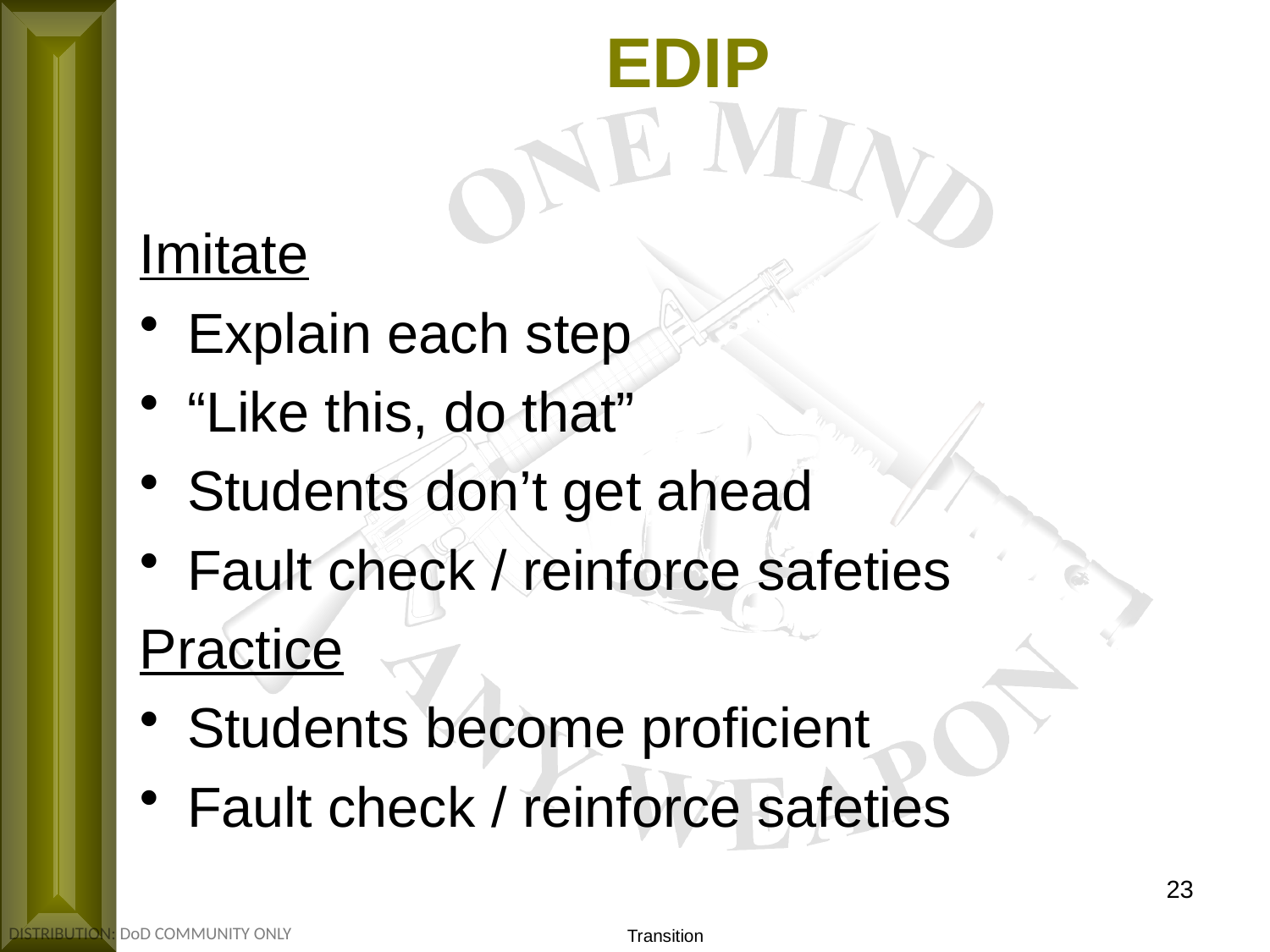

EDIP
Imitate
Explain each step
“Like this, do that”
Students don’t get ahead
Fault check / reinforce safeties
Practice
Students become proficient
Fault check / reinforce safeties
23
Transition